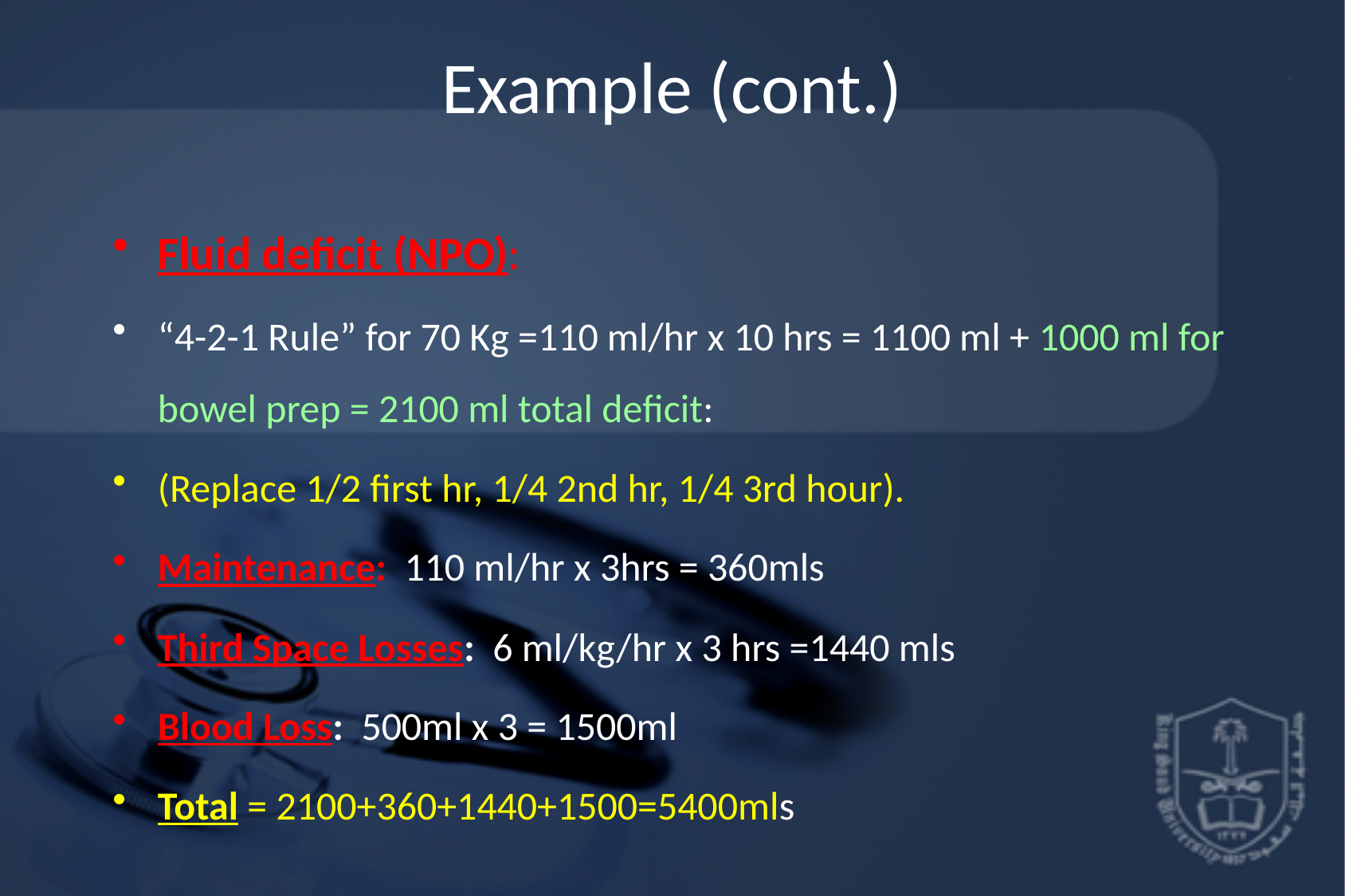

# Example (cont.)
Fluid deficit (NPO):
“4-2-1 Rule” for 70 Kg =110 ml/hr x 10 hrs = 1100 ml + 1000 ml for bowel prep = 2100 ml total deficit:
(Replace 1/2 first hr, 1/4 2nd hr, 1/4 3rd hour).
Maintenance:  110 ml/hr x 3hrs = 360mls
Third Space Losses:  6 ml/kg/hr x 3 hrs =1440 mls
Blood Loss:  500ml x 3 = 1500ml
Total = 2100+360+1440+1500=5400mls